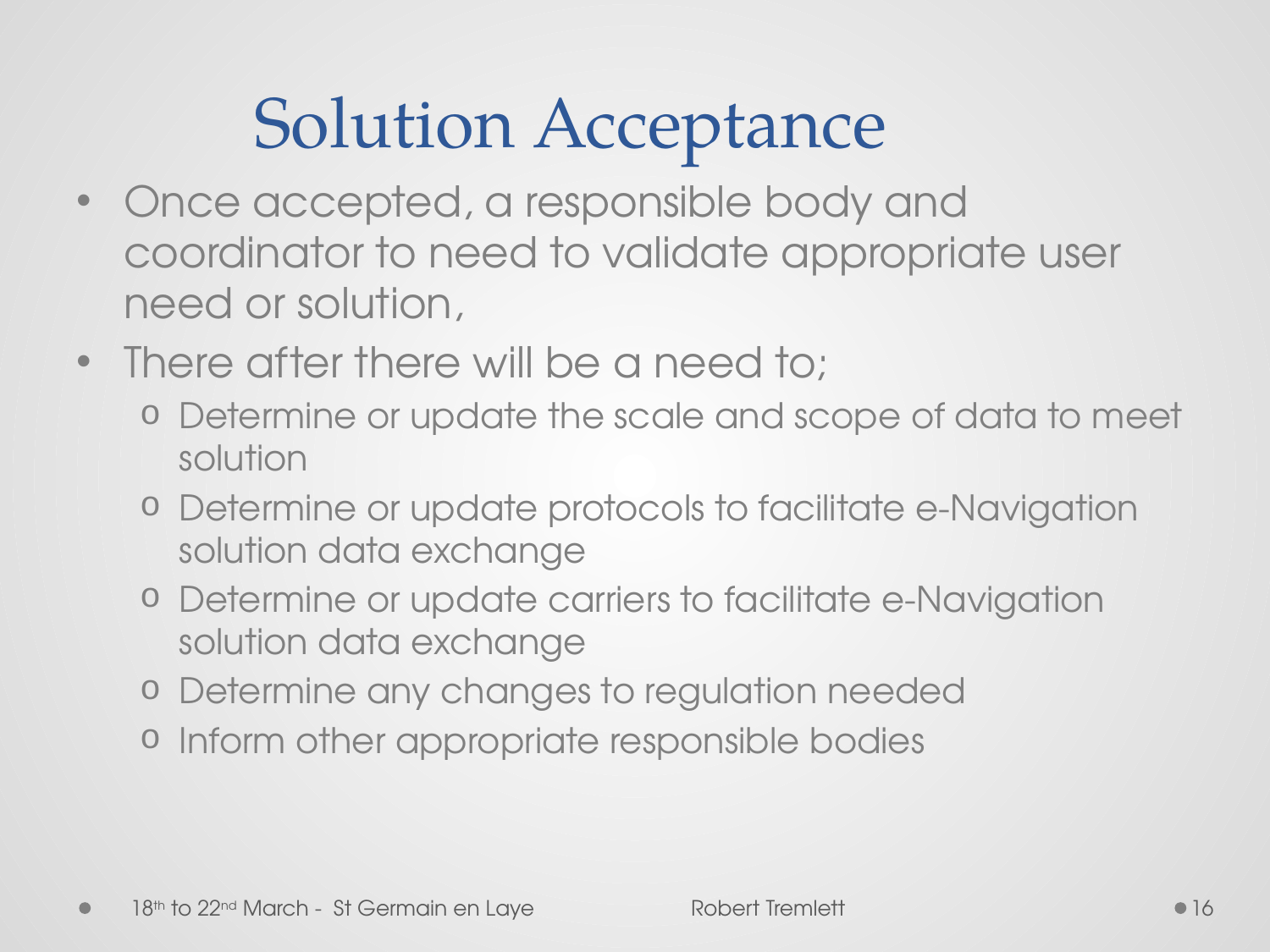

# Solution Acceptance
Once accepted, a responsible body and coordinator to need to validate appropriate user need or solution,
There after there will be a need to;
Determine or update the scale and scope of data to meet solution
Determine or update protocols to facilitate e-Navigation solution data exchange
Determine or update carriers to facilitate e-Navigation solution data exchange
Determine any changes to regulation needed
Inform other appropriate responsible bodies

18th to 22nd March -  St Germain en Laye
Robert Tremlett
16